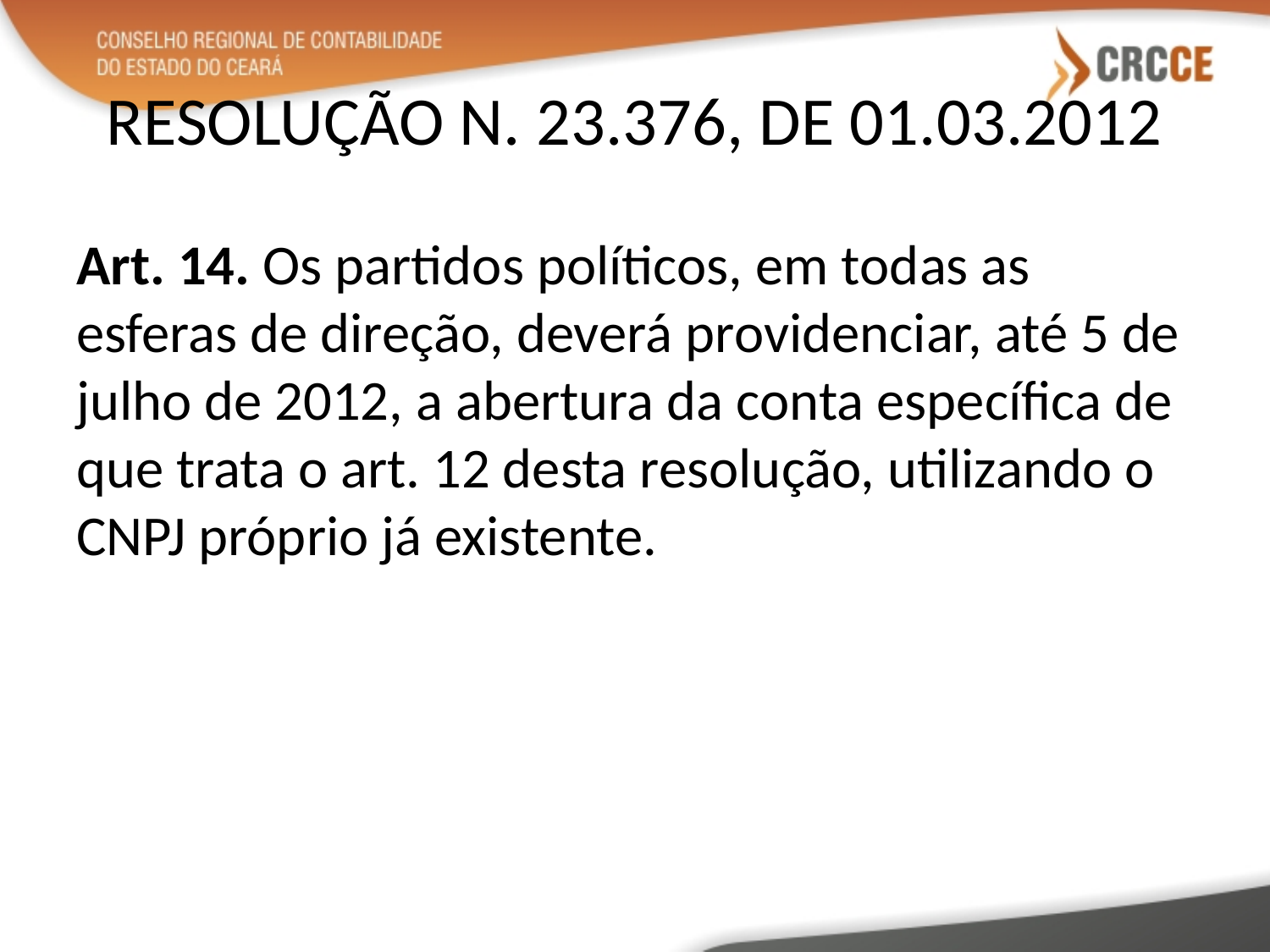

# RESOLUÇÃO N. 23.376, DE 01.03.2012
Art. 14. Os partidos políticos, em todas as esferas de direção, deverá providenciar, até 5 de julho de 2012, a abertura da conta específica de que trata o art. 12 desta resolução, utilizando o CNPJ próprio já existente.